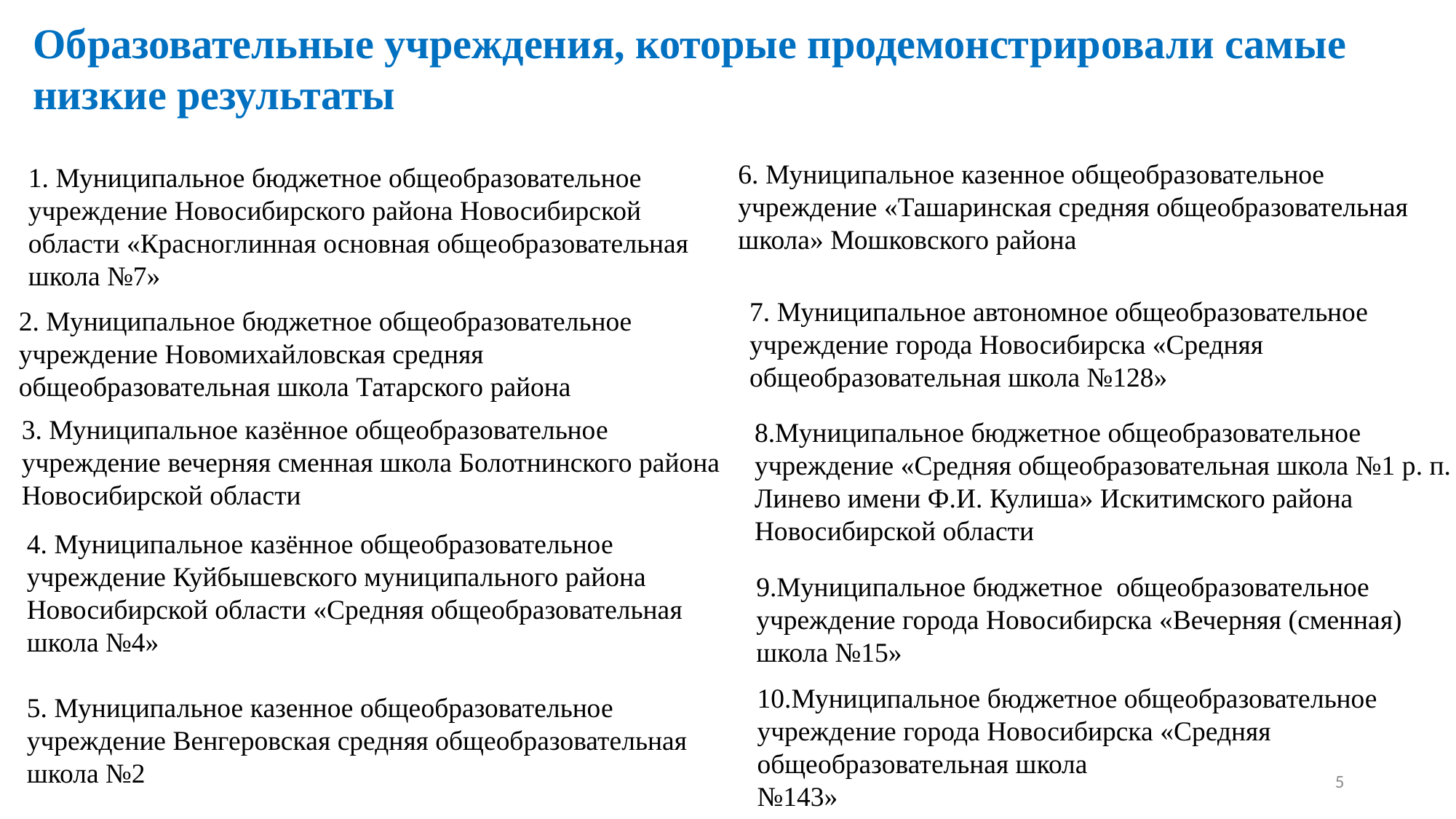

Образовательные учреждения, которые продемонстрировали самые низкие результаты
6. Муниципальное казенное общеобразовательное учреждение «Ташаринская средняя общеобразовательная школа» Мошковского района
1. Муниципальное бюджетное общеобразовательное учреждение Новосибирского района Новосибирской области «Красноглинная основная общеобразовательная школа №7»
7. Муниципальное автономное общеобразовательное учреждение города Новосибирска «Средняя общеобразовательная школа №128»
2. Муниципальное бюджетное общеобразовательное учреждение Новомихайловская средняя общеобразовательная школа Татарского района
3. Муниципальное казённое общеобразовательное учреждение вечерняя сменная школа Болотнинского района Новосибирской области
8.Муниципальное бюджетное общеобразовательное учреждение «Средняя общеобразовательная школа №1 р. п. Линево имени Ф.И. Кулиша» Искитимского района Новосибирской области
4. Муниципальное казённое общеобразовательное учреждение Куйбышевского муниципального района Новосибирской области «Средняя общеобразовательная школа №4»
9.Муниципальное бюджетное  общеобразовательное учреждение города Новосибирска «Вечерняя (сменная) школа №15»
10.Муниципальное бюджетное общеобразовательное учреждение города Новосибирска «Средняя общеобразовательная школа
№143»
5. Муниципальное казенное общеобразовательное учреждение Венгеровская средняя общеобразовательная школа №2
5